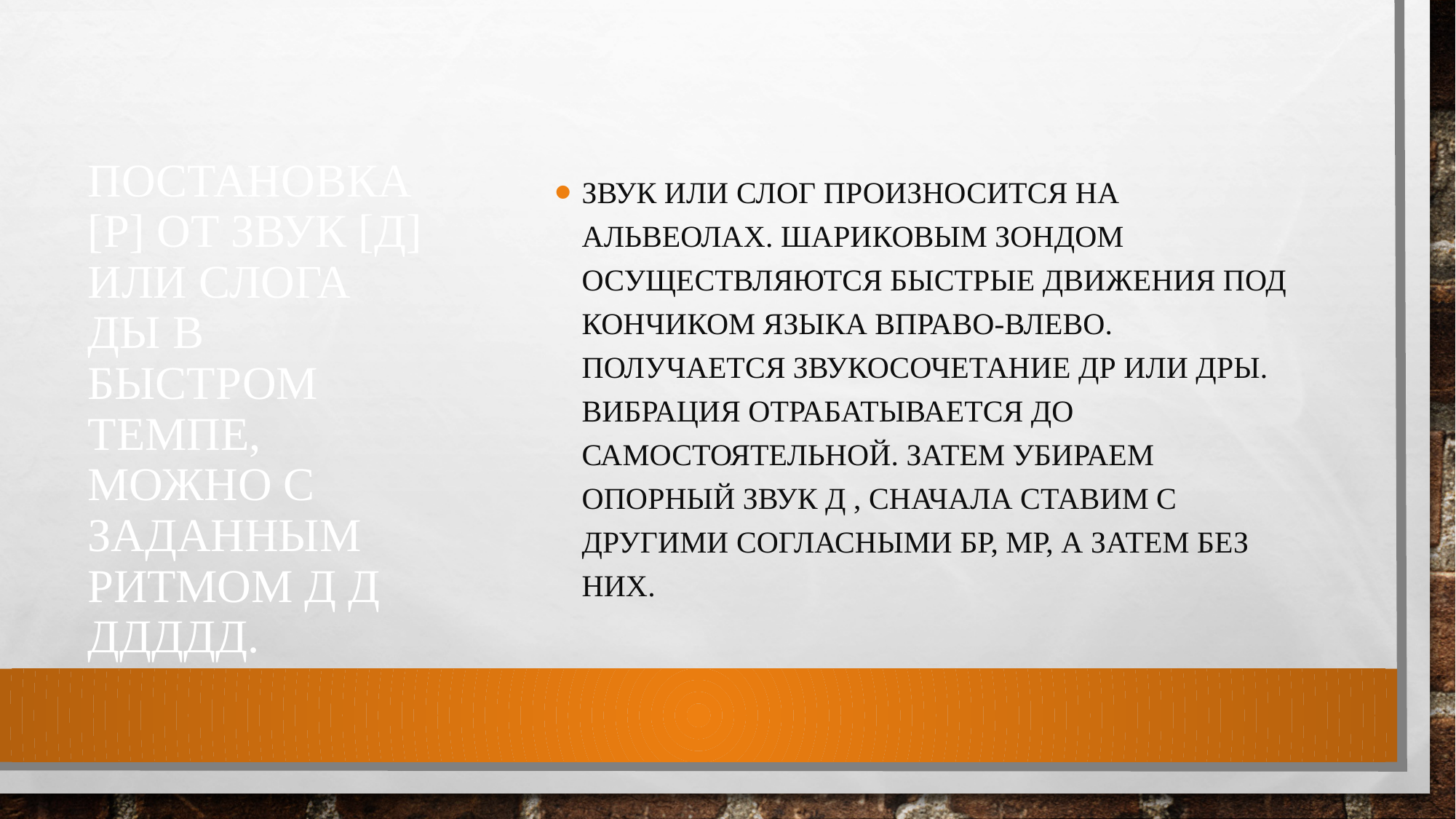

# Постановка [Р] от звук [Д] или слога ДЫ в быстром темпе, можно с заданным ритмом Д Д ДДДДД.
Звук или слог произносится на альвеолах. Шариковым зондом осуществляются быстрые движения под кончиком языка вправо-влево. Получается звукосочетание ДР или ДРЫ. Вибрация отрабатывается до самостоятельной. Затем убираем опорный звук Д , сначала ставим с другими согласными БР, МР, а затем без них.